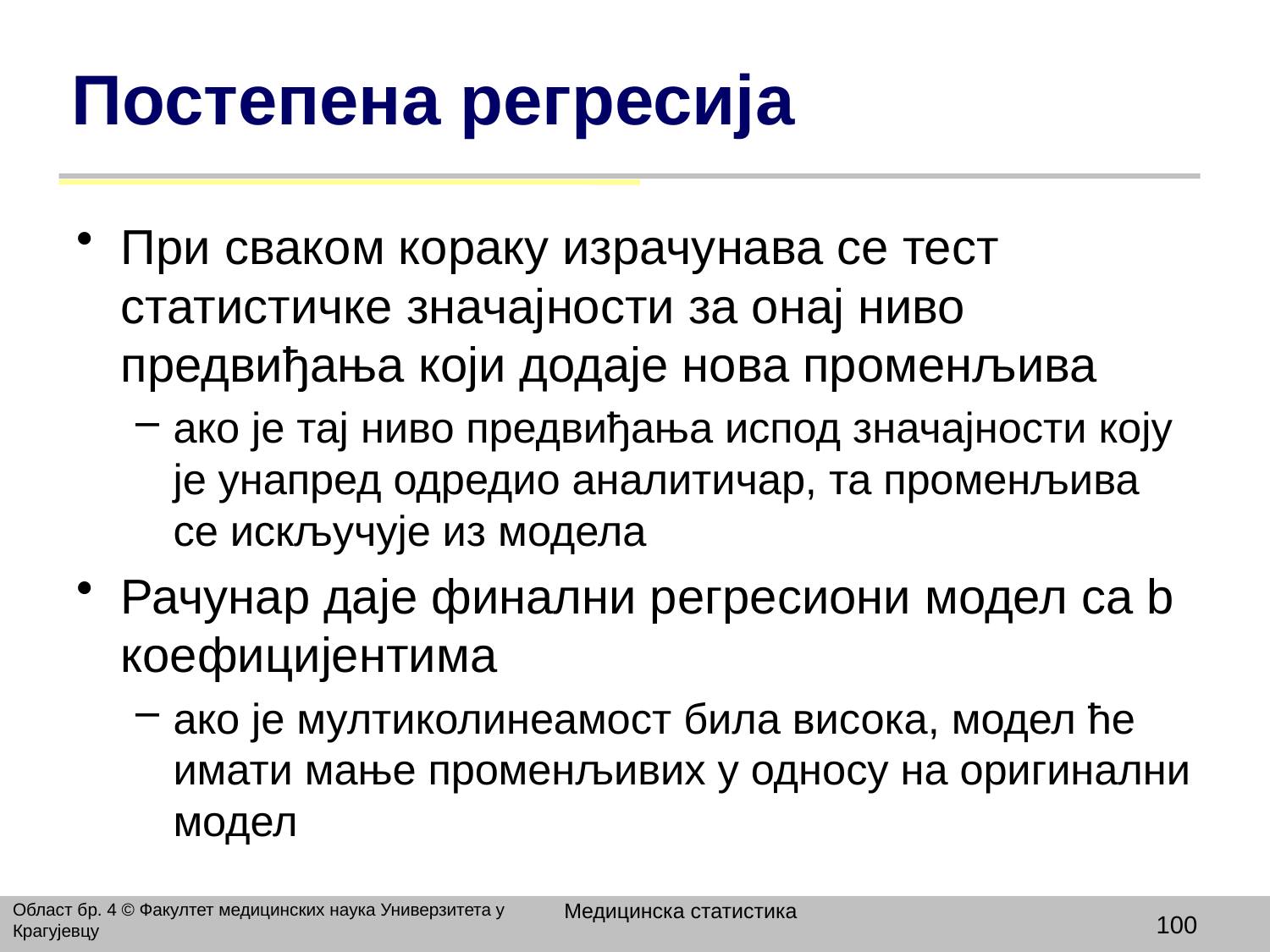

# Постепена регресија
При сваком кораку израчунава се тест статистичке значајности за онај ниво предвиђања који додаје нова променљива
ако је тај ниво предвиђања испод значајности коју је унапред одредио аналитичар, та променљива се искључује из модела
Рачунар даје финални регресиони модел са b коефицијентима
ако је мултиколинеамост била висока, модел ће имати мање променљивих у односу на оригинални модел

Медицинска статистика
Област бр. 4 © Факултет медицинских наука Универзитета у Крагујевцу
100